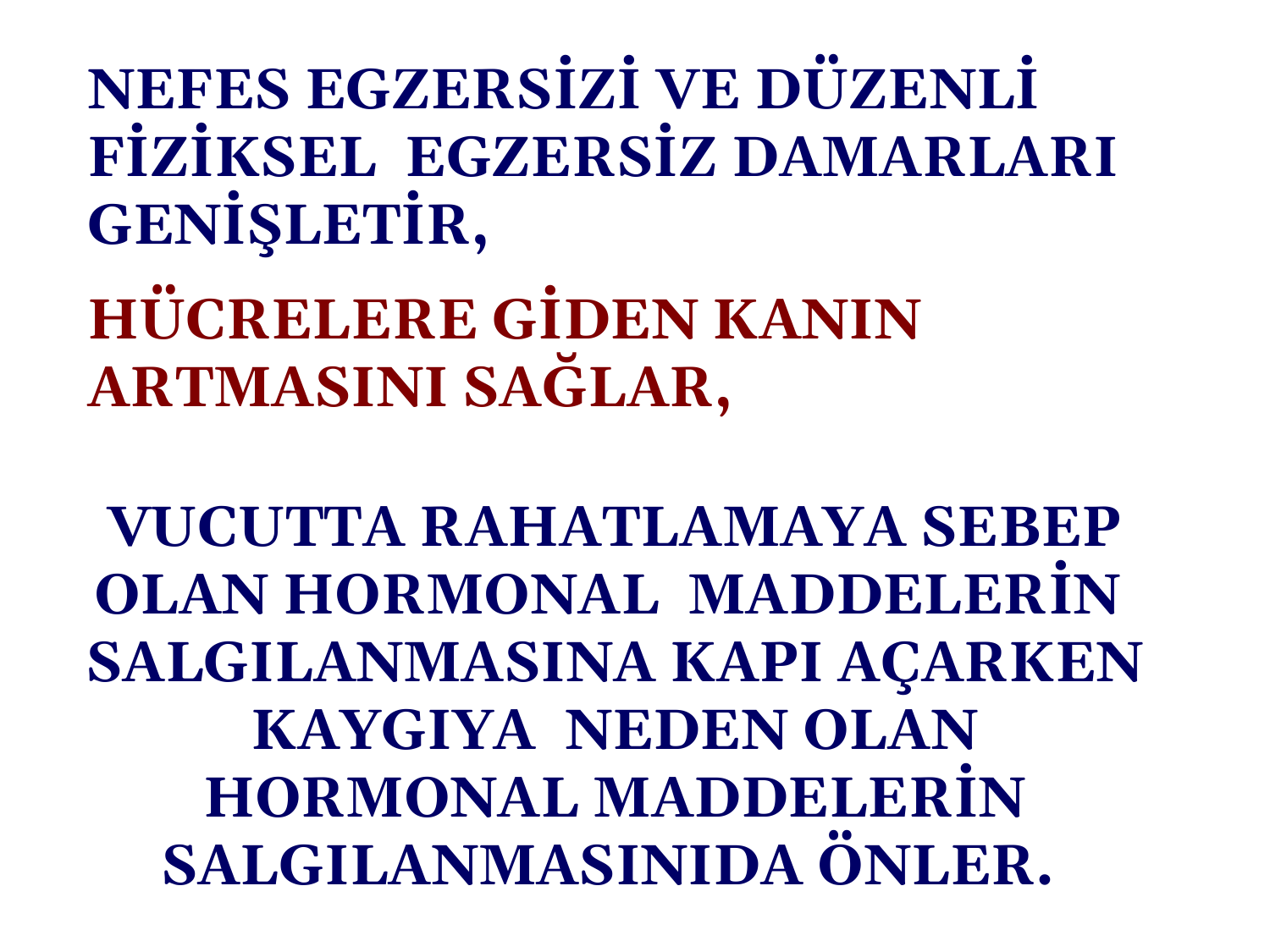

NEFES EGZERSİZİ VE DÜZENLİ FİZİKSEL  EGZERSİZ DAMARLARI GENİŞLETİR,
HÜCRELERE GİDEN KANIN ARTMASINI SAĞLAR,
VUCUTTA RAHATLAMAYA SEBEP OLAN HORMONAL  MADDELERİN
SALGILANMASINA KAPI AÇARKEN KAYGIYA  NEDEN OLAN HORMONAL MADDELERİN SALGILANMASINIDA ÖNLER.